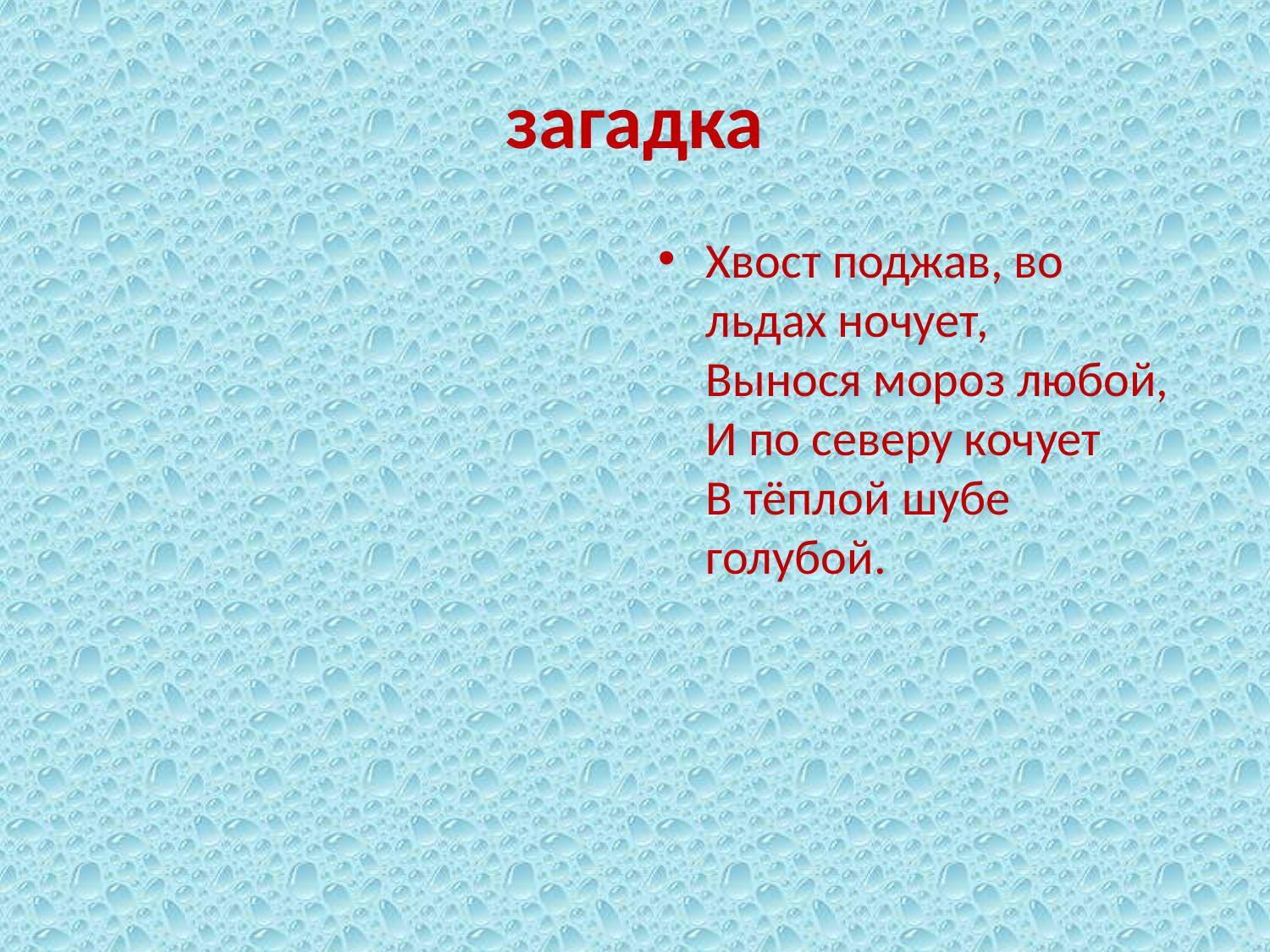

# загадка

Хвост поджав, во льдах ночует, 
Вынося мороз любой, 
И по северу кочует 
В тёплой шубе голубой.